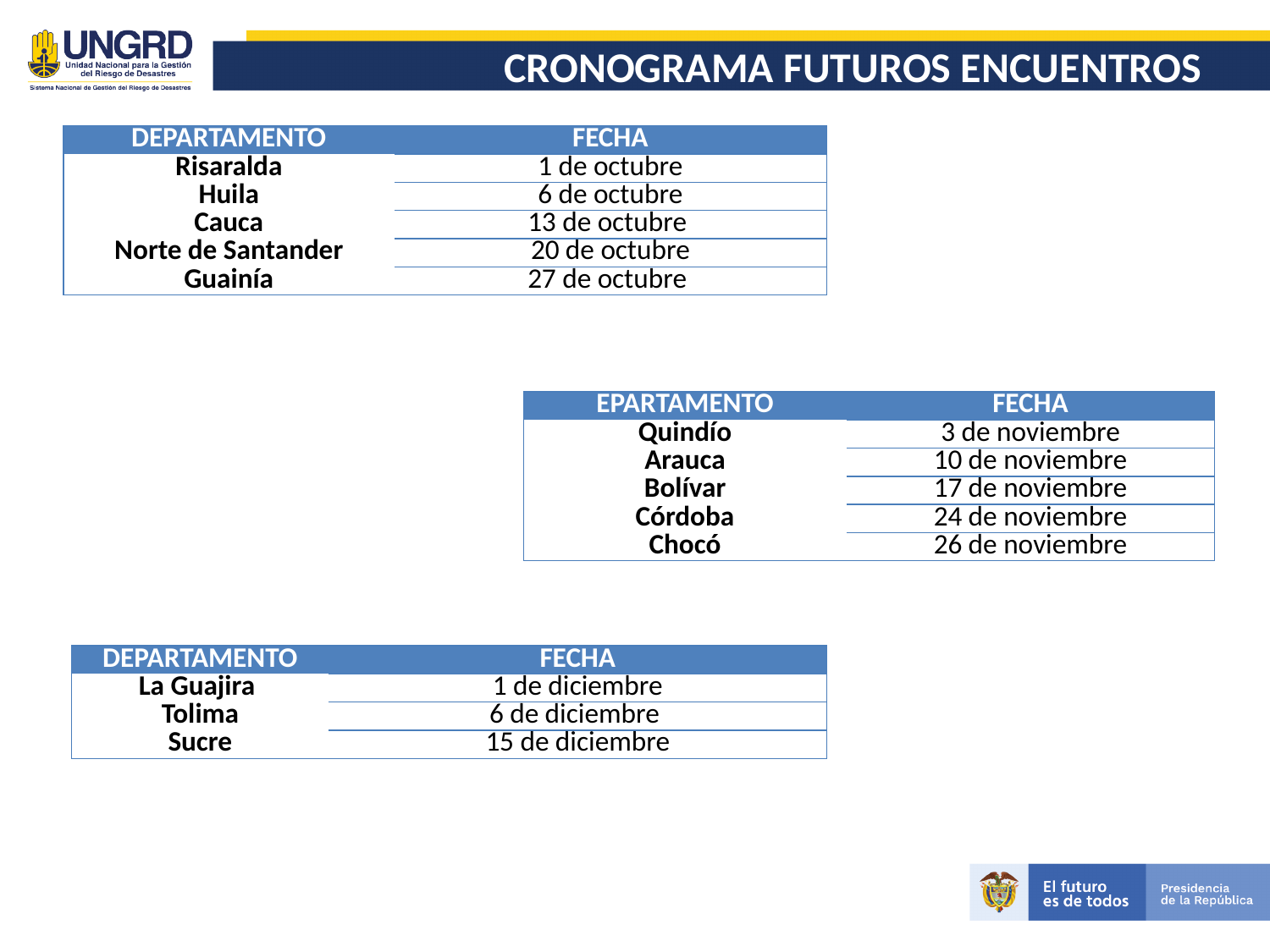

# CRONOGRAMA FUTUROS ENCUENTROS
| DEPARTAMENTO | FECHA |
| --- | --- |
| Risaralda | 1 de octubre |
| Huila | 6 de octubre |
| Cauca | 13 de octubre |
| Norte de Santander | 20 de octubre |
| Guainía | 27 de octubre |
| EPARTAMENTO | FECHA |
| --- | --- |
| Quindío | 3 de noviembre |
| Arauca | 10 de noviembre |
| Bolívar | 17 de noviembre |
| Córdoba | 24 de noviembre |
| Chocó | 26 de noviembre |
| DEPARTAMENTO | FECHA |
| --- | --- |
| La Guajira | 1 de diciembre |
| Tolima | 6 de diciembre |
| Sucre | 15 de diciembre |